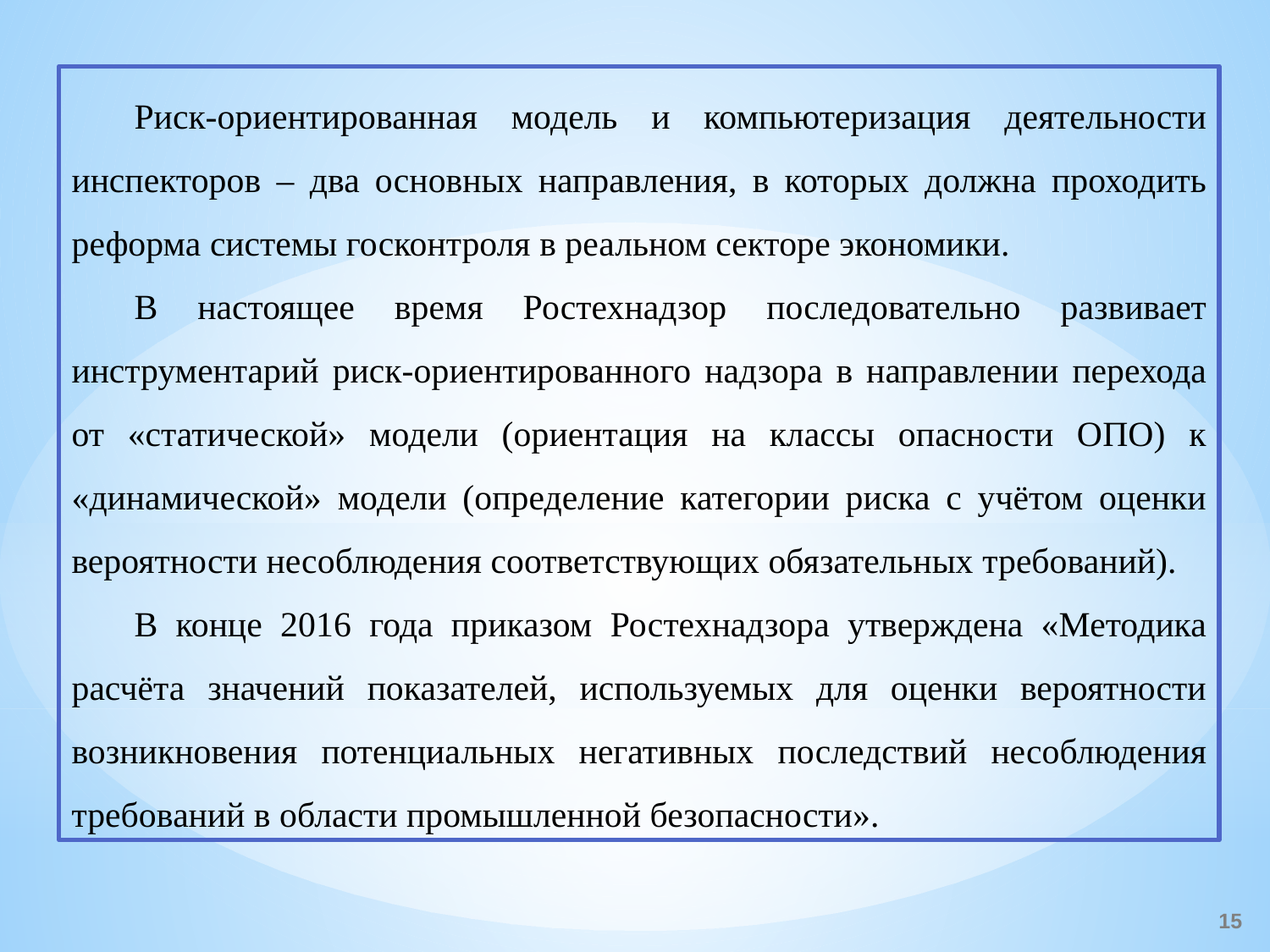

Риск-ориентированная модель и компьютеризация деятельности инспекторов – два основных направления, в которых должна проходить реформа системы госконтроля в реальном секторе экономики.
В настоящее время Ростехнадзор последовательно развивает инструментарий риск-ориентированного надзора в направлении перехода от «статической» модели (ориентация на классы опасности ОПО) к «динамической» модели (определение категории риска с учётом оценки вероятности несоблюдения соответствующих обязательных требований).
В конце 2016 года приказом Ростехнадзора утверждена «Методика расчёта значений показателей, используемых для оценки вероятности возникновения потенциальных негативных последствий несоблюдения требований в области промышленной безопасности».
15